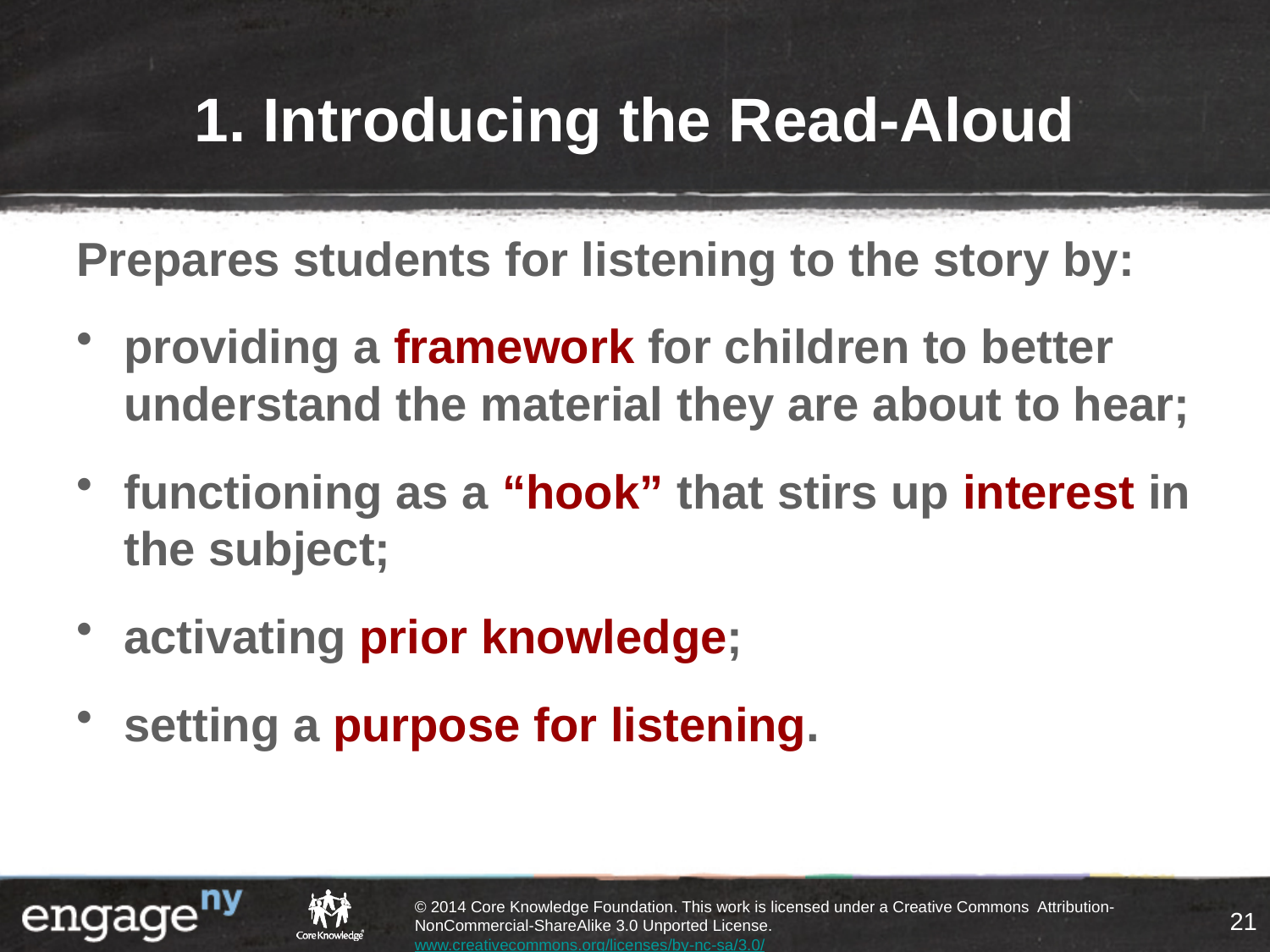

# 1. Introducing the Read-Aloud
Prepares students for listening to the story by:
providing a framework for children to better understand the material they are about to hear;
functioning as a “hook” that stirs up interest in the subject;
activating prior knowledge;
setting a purpose for listening.
21